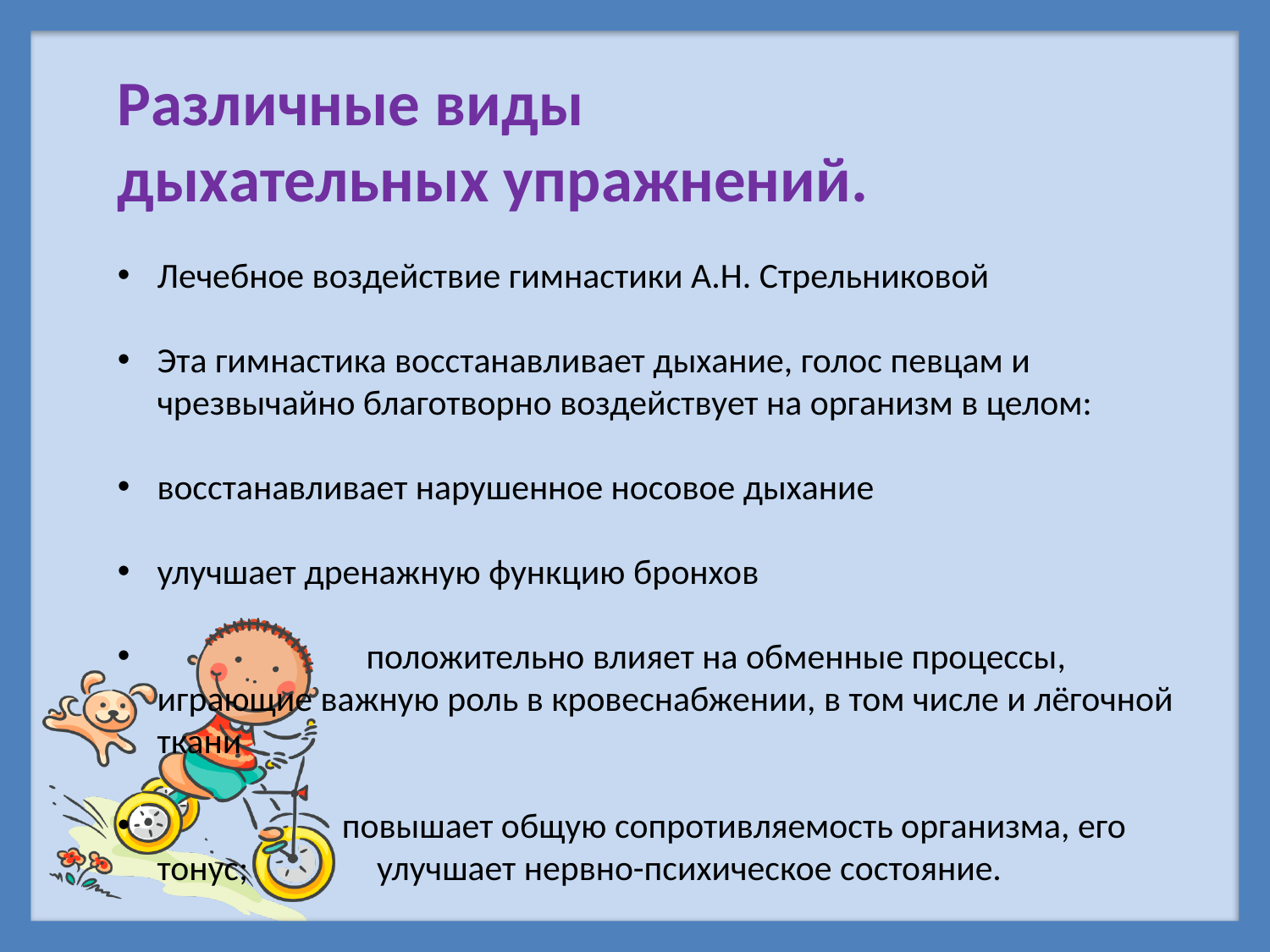

Различные виды
дыхательных упражнений.

Лечебное воздействие гимнастики А.Н. Стрельниковой

Эта гимнастика восстанавливает дыхание, голос певцам и чрезвычайно благотворно воздействует на организм в целом:

восстанавливает нарушенное носовое дыхание

улучшает дренажную функцию бронхов

                          положительно влияет на обменные процессы,              играющие важную роль в кровеснабжении, в том числе и лёгочной ткани

                       повышает общую сопротивляемость организма, его тонус;                улучшает нервно-психическое состояние.